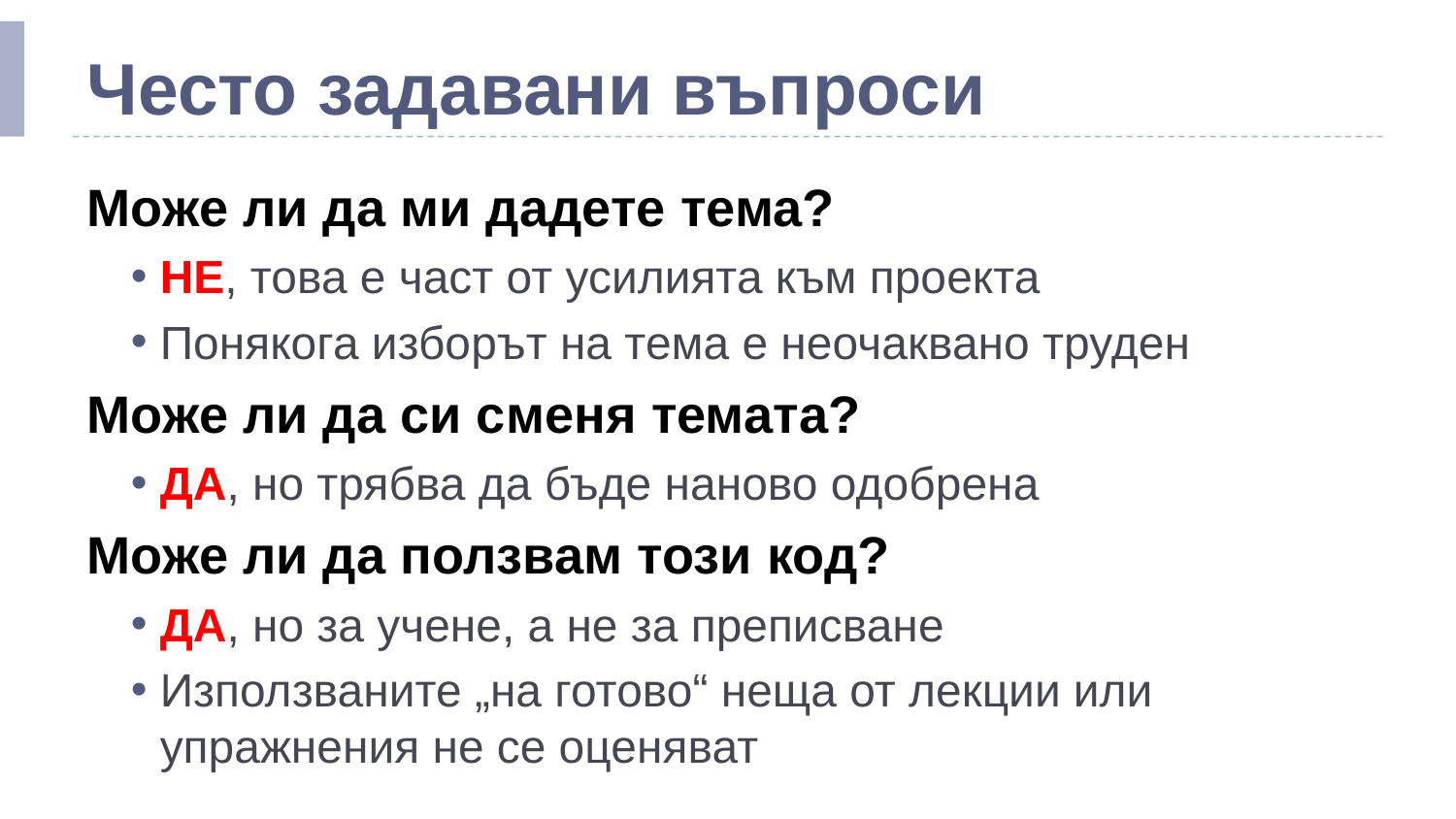

# Често задавани въпроси
Може ли да ми дадете тема?
НЕ, това е част от усилията към проекта
Понякога изборът на тема е неочаквано труден
Може ли да си сменя темата?
ДА, но трябва да бъде наново одобрена
Може ли да ползвам този код?
ДА, но за учене, а не за преписване
Използваните „на готово“ неща от лекции или упражнения не се оценяват